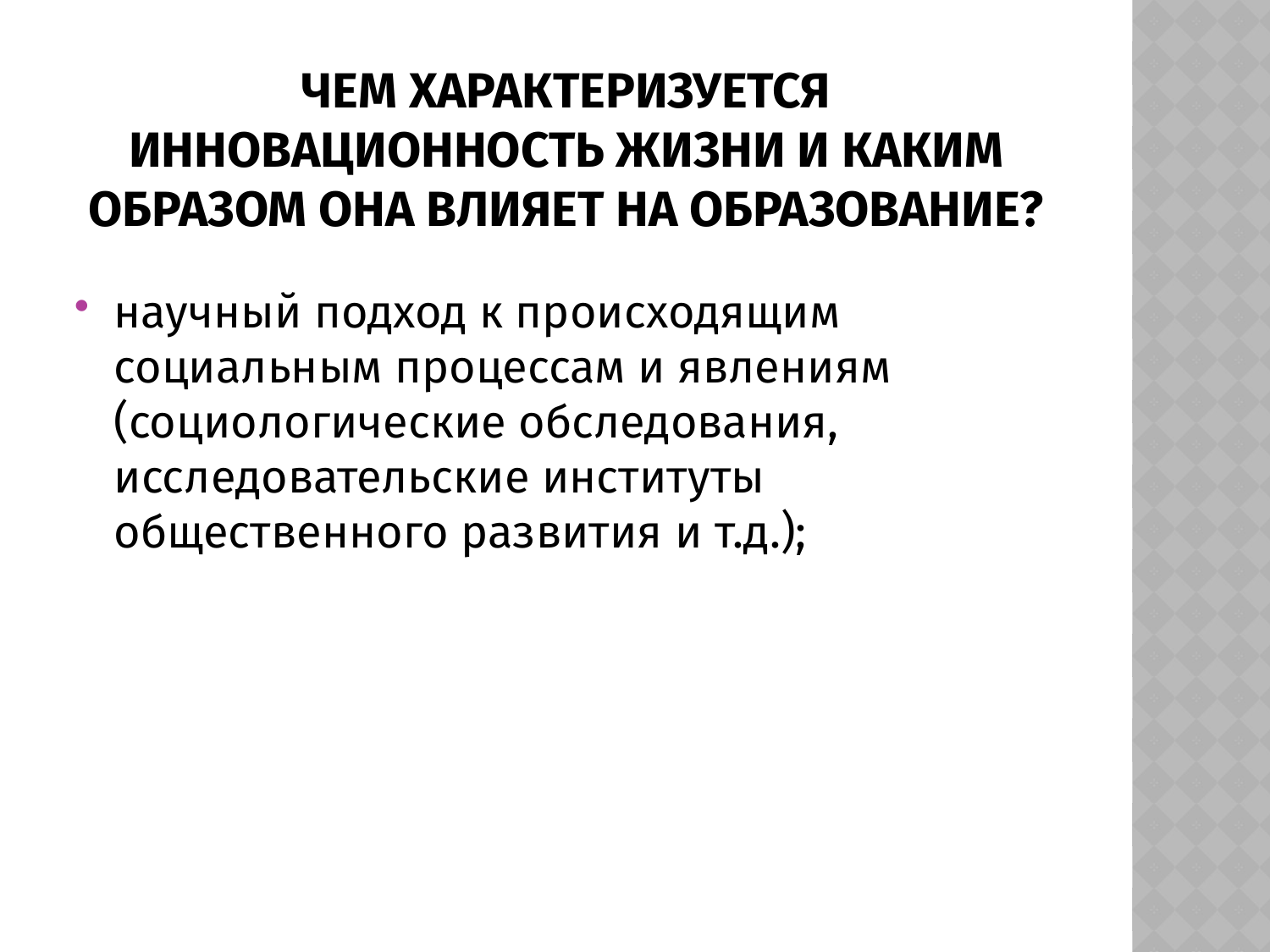

# Чем характеризуется инновационность жизни и каким образом она влияет на образование?
научный подход к происходящим социальным процессам и явлениям (социологические обследования, исследовательские институты общественного развития и т.д.);
17